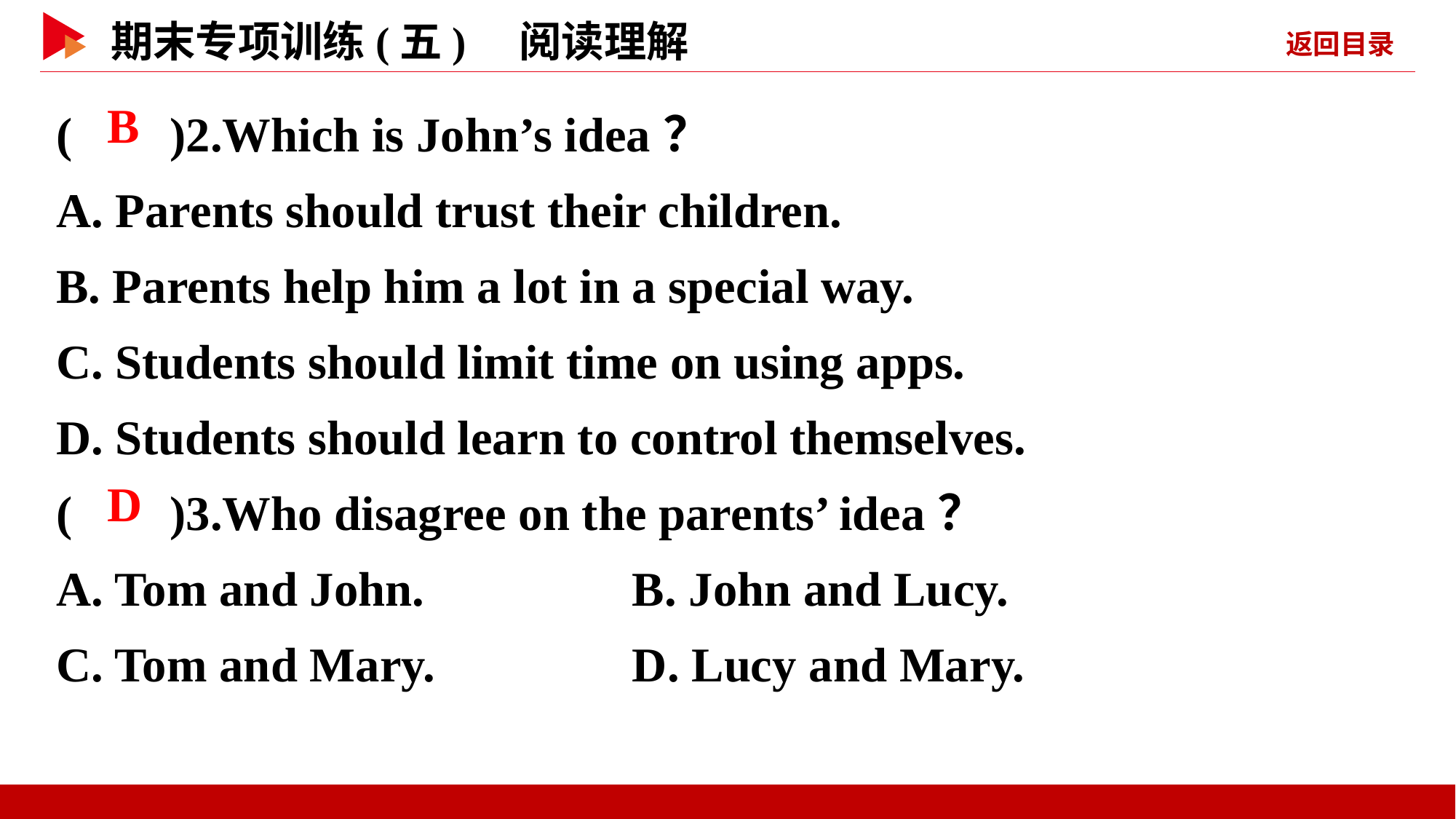

(        )2.Which is John’s idea？
A. Parents should trust their children.
B. Parents help him a lot in a special way.
C. Students should limit time on using apps.
D. Students should learn to control themselves.
(        )3.Who disagree on the parents’ idea？
A. Tom and John.                   B. John and Lucy.
C. Tom and Mary.                  D. Lucy and Mary.
   B
   D